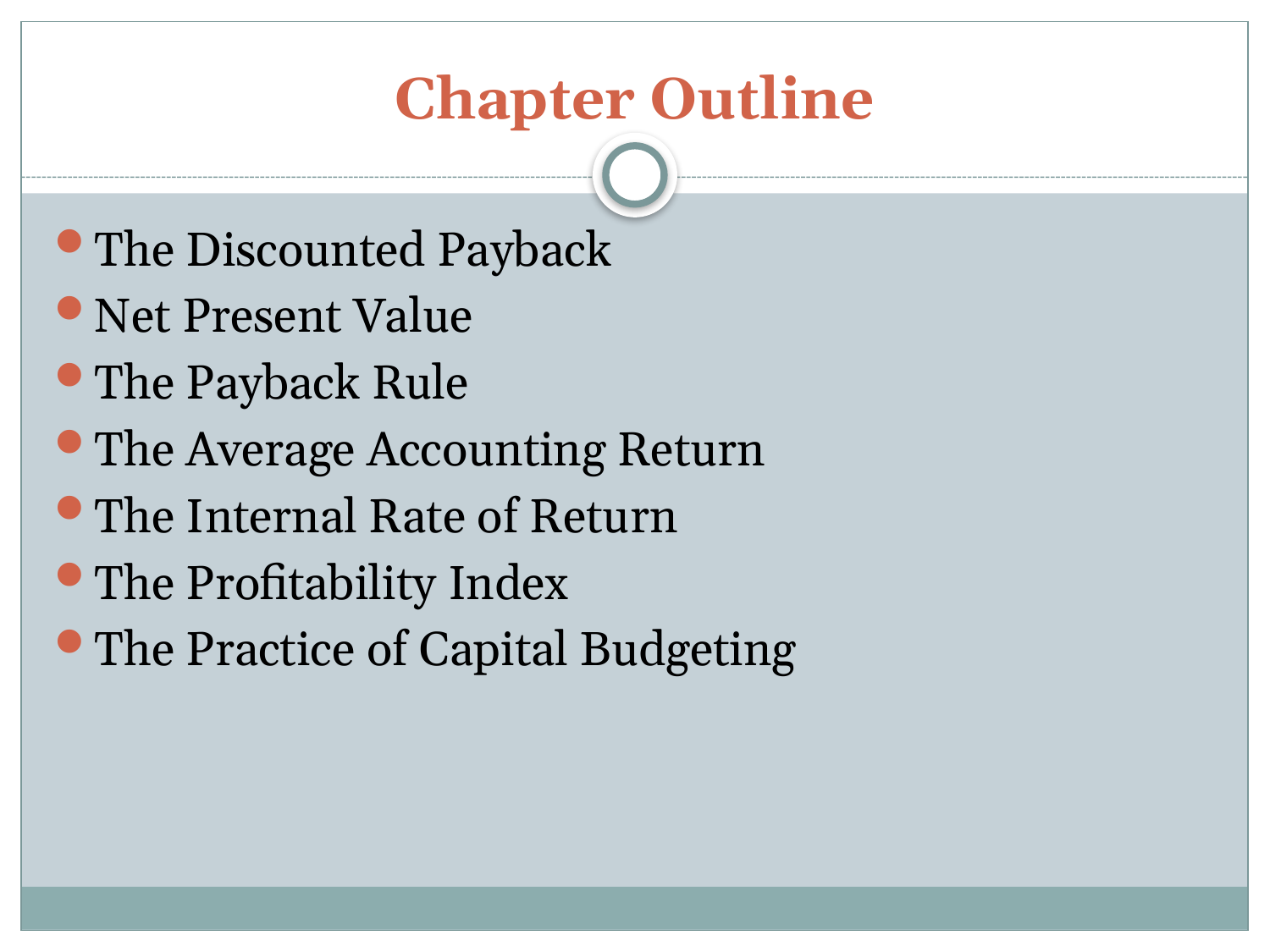

# Chapter Outline
The Discounted Payback
Net Present Value
The Payback Rule
The Average Accounting Return
The Internal Rate of Return
The Profitability Index
The Practice of Capital Budgeting